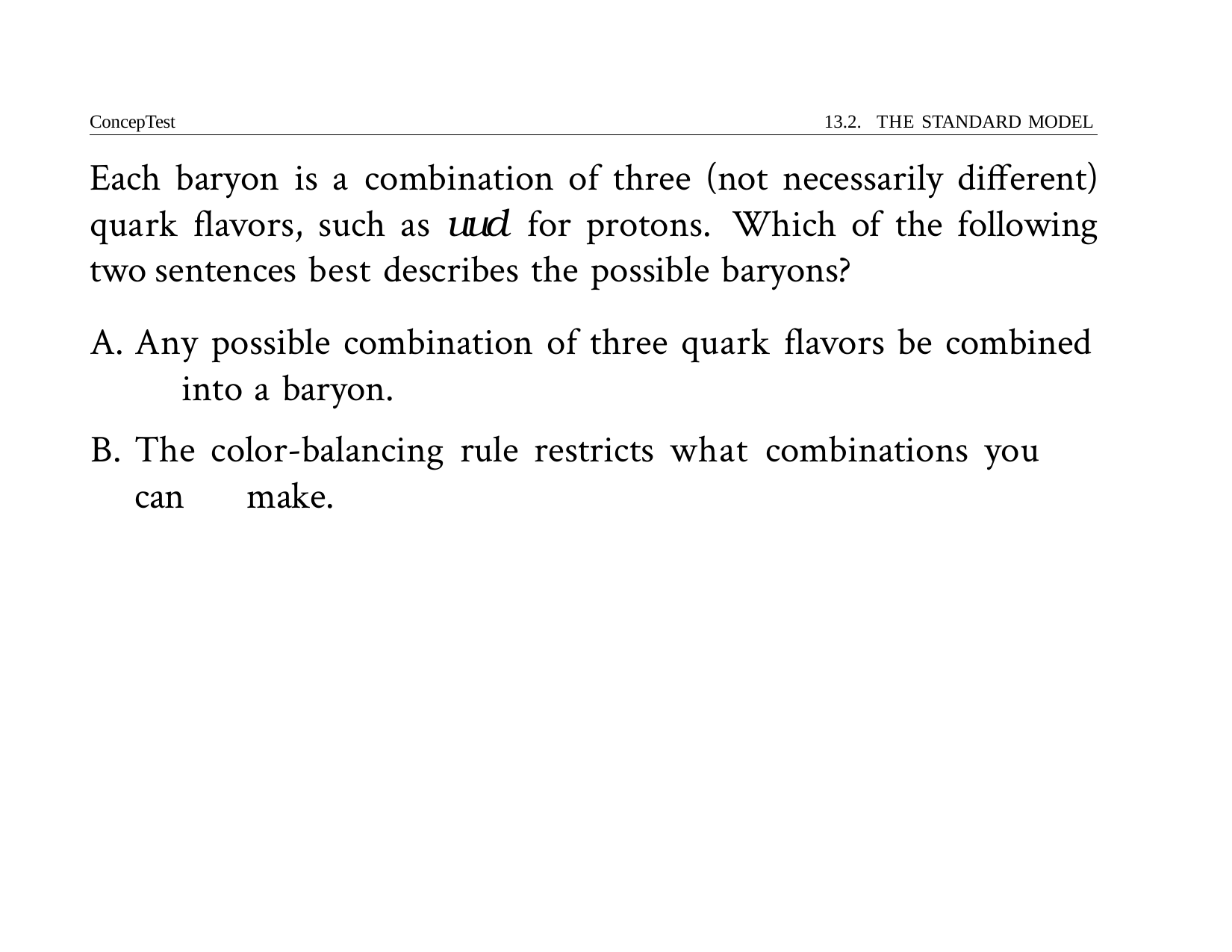

ConcepTest	13.2.  THE STANDARD MODEL

# Each baryon is a combination of three (not necessarily different) quark flavors, such as uud for protons. Which of the following two sentences best describes the possible baryons?
Any possible combination of three quark flavors be combined 	into a baryon.
The color-balancing rule restricts what combinations you can 	make.